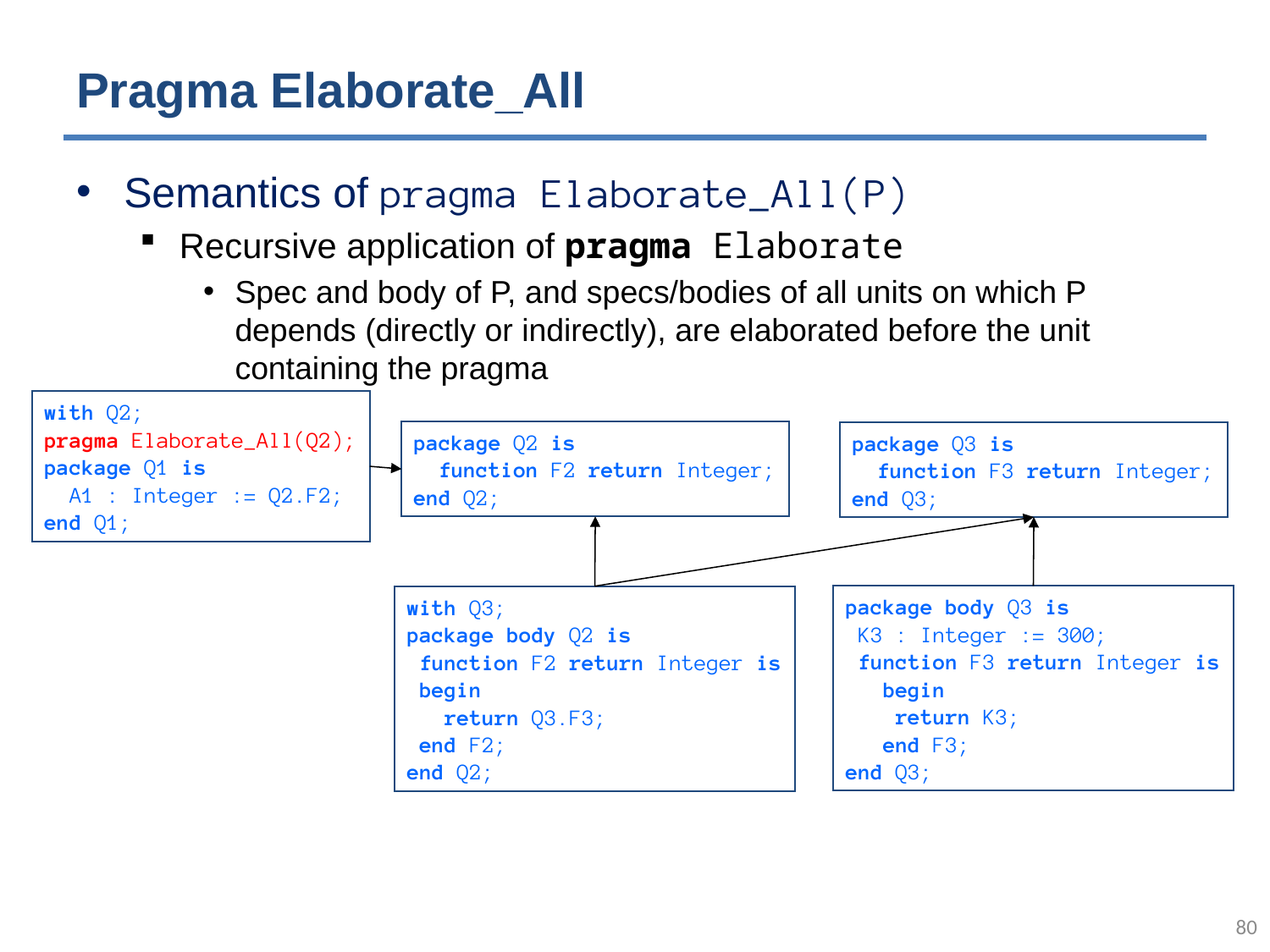

# Pragma Elaborate_All
Semantics of pragma Elaborate_All(P)
Recursive application of pragma Elaborate
Spec and body of P, and specs/bodies of all units on which P depends (directly or indirectly), are elaborated before the unit
containing the pragma

Guarantees that specs and bodies of Q2 and Q3 are elaborated before Q1, thus avoiding ABE
Several possible elaboration orders
with Q2;
pragma Elaborate_All(Q2);
package Q1 is
  A1 : Integer := Q2.F2;
end Q1;
package Q2 is
  function F2 return Integer;
end Q2;
package Q3 is
  function F3 return Integer;
end Q3;
package body Q3 is
 K3 : Integer := 300;
 function F3 return Integer is
   begin
    return K3;
   end F3;
end Q3;
with Q3;
package body Q2 is
 function F2 return Integer is
 begin
   return Q3.F3;
 end F2;
end Q2;
80